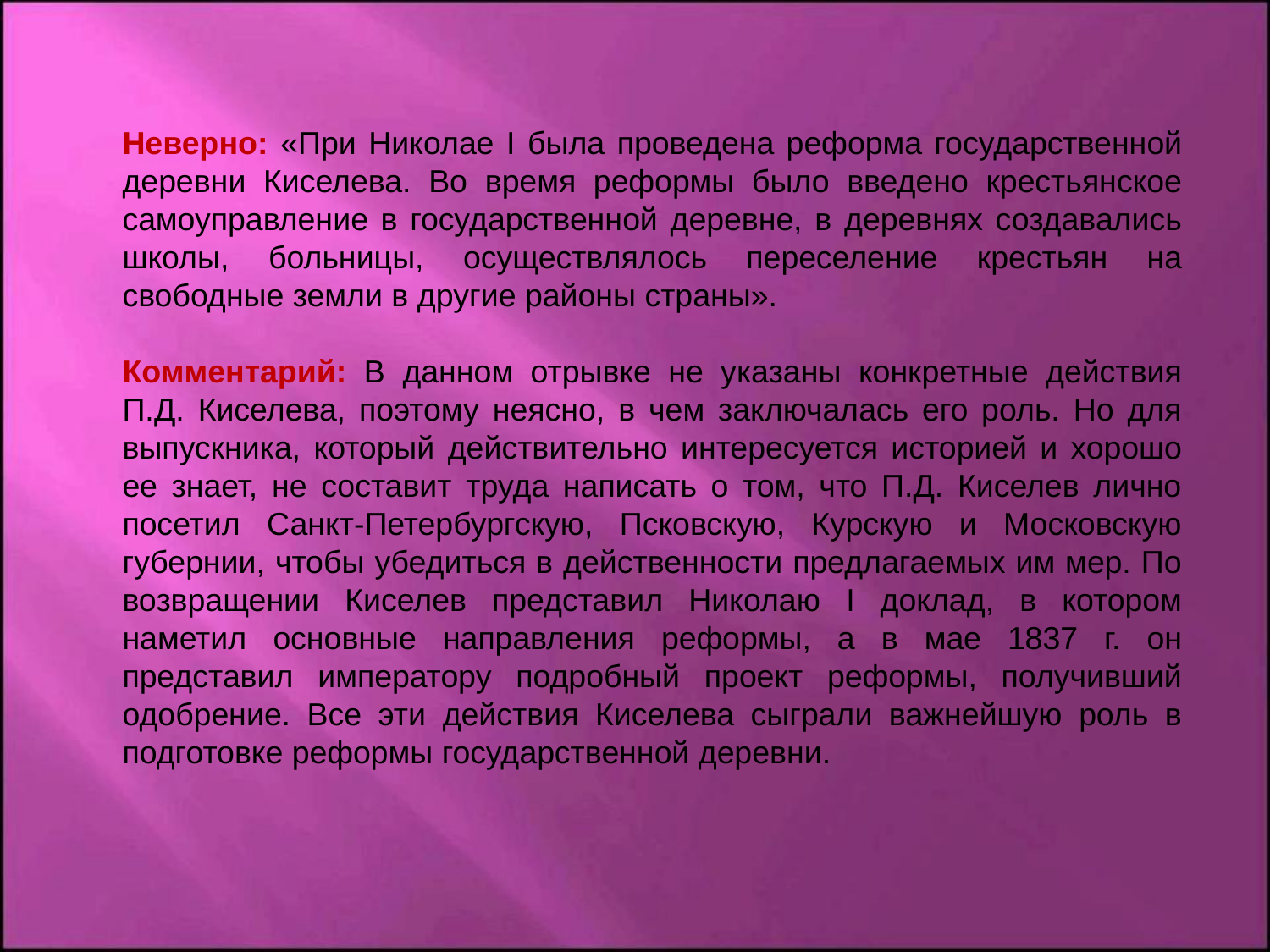

Неверно: «При Николае I была проведена реформа государственной деревни Киселева. Во время реформы было введено крестьянское самоуправление в государственной деревне, в деревнях создавались школы, больницы, осуществлялось переселение крестьян на свободные земли в другие районы страны».

Комментарий: В данном отрывке не указаны конкретные действия П.Д. Киселева, поэтому неясно, в чем заключалась его роль. Но для выпускника, который действительно интересуется историей и хорошо ее знает, не составит труда написать о том, что П.Д. Киселев лично посетил Санкт-Петербургскую, Псковскую, Курскую и Московскую губернии, чтобы убедиться в действенности предлагаемых им мер. По возвращении Киселев представил Николаю I доклад, в котором наметил основные направления реформы, а в мае 1837 г. он представил императору подробный проект реформы, получивший одобрение. Все эти действия Киселева сыграли важнейшую роль в подготовке реформы государственной деревни.